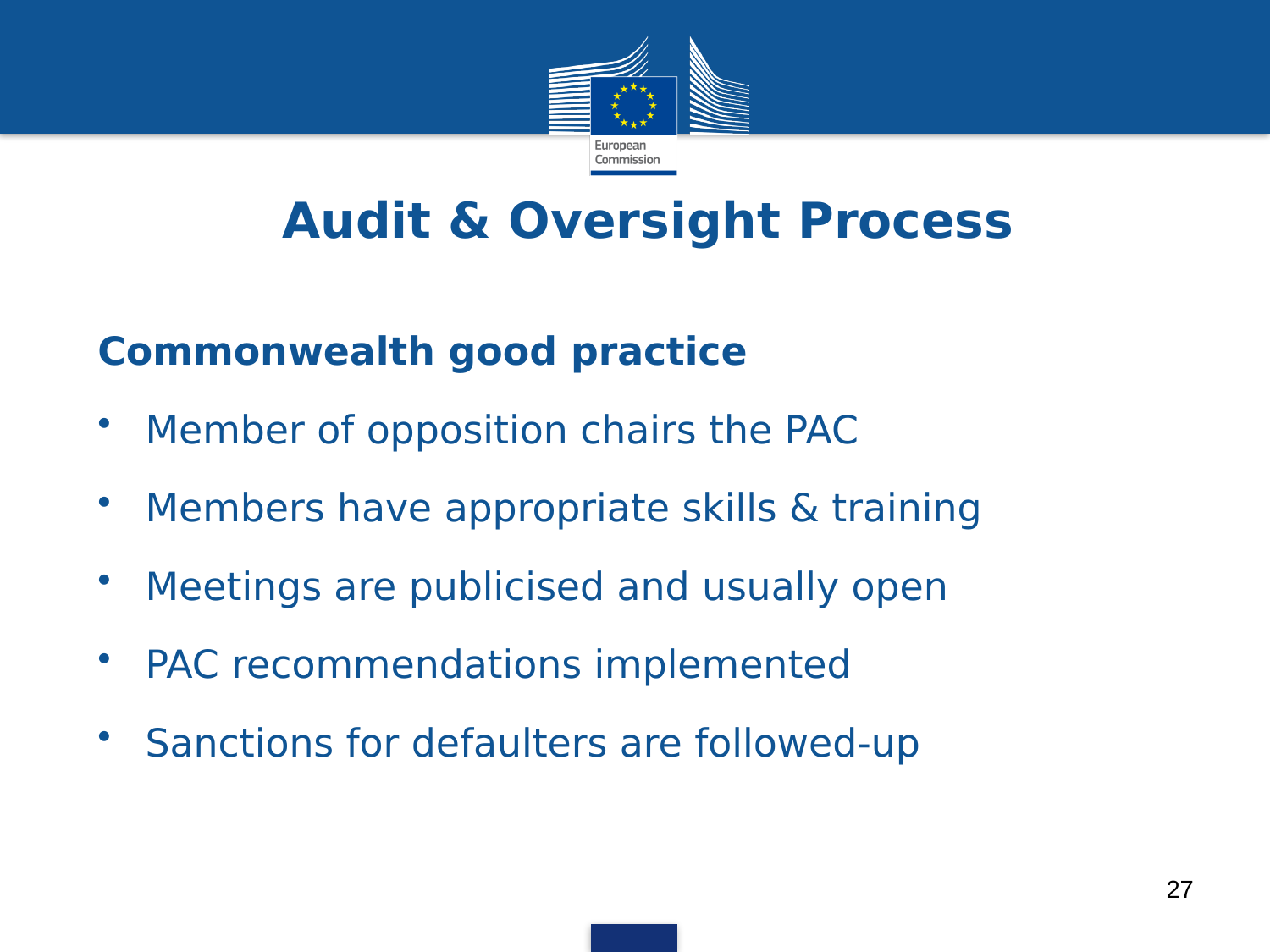

# Audit & Oversight Process
Commonwealth good practice
Member of opposition chairs the PAC
Members have appropriate skills & training
Meetings are publicised and usually open
PAC recommendations implemented
Sanctions for defaulters are followed-up
27